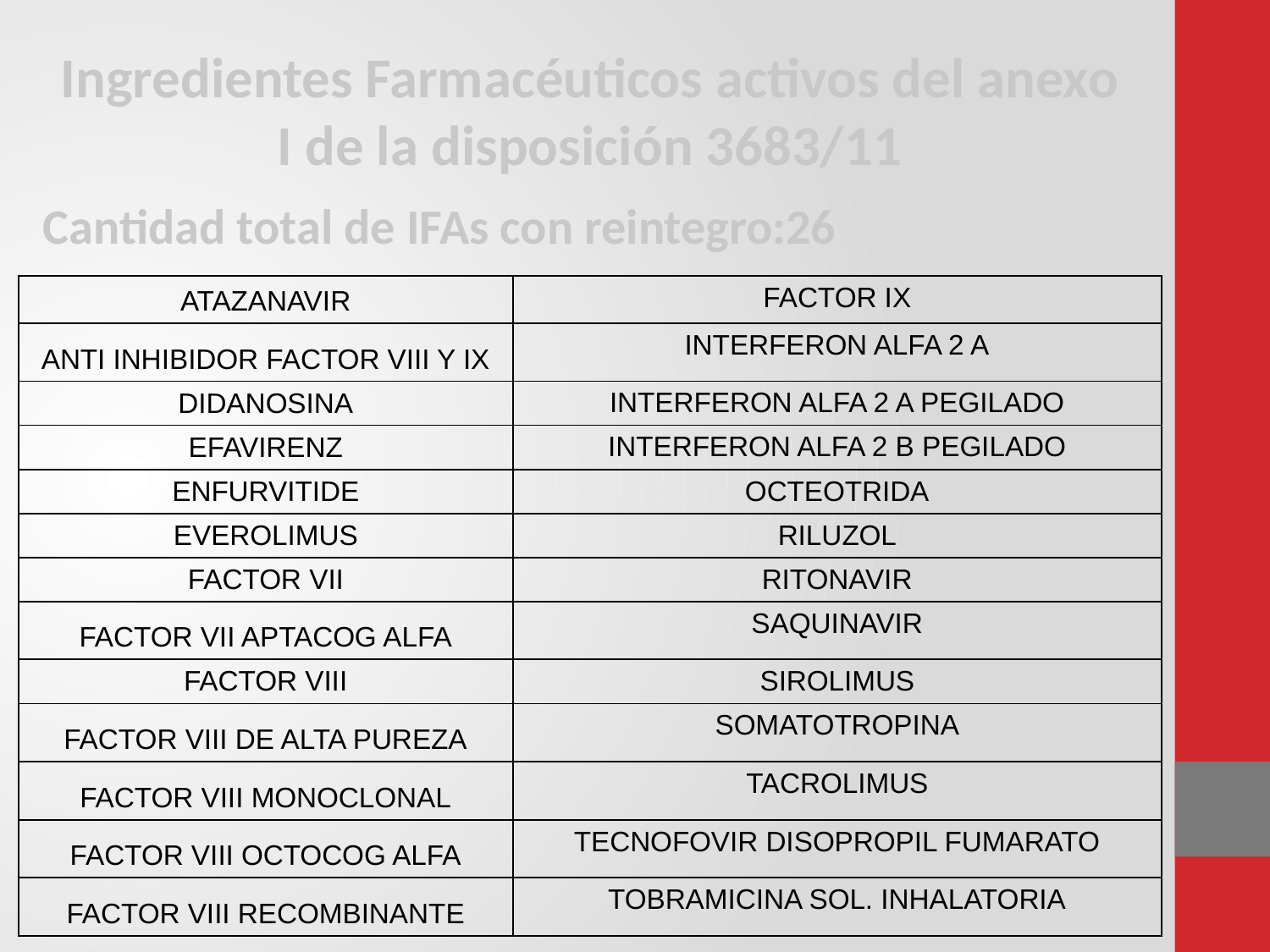

Ingredientes Farmacéuticos activos del anexo I de la disposición 3683/11
Cantidad total de IFAs con reintegro:26
| ATAZANAVIR | FACTOR IX |
| --- | --- |
| ANTI INHIBIDOR FACTOR VIII Y IX | INTERFERON ALFA 2 A |
| DIDANOSINA | INTERFERON ALFA 2 A PEGILADO |
| EFAVIRENZ | INTERFERON ALFA 2 B PEGILADO |
| ENFURVITIDE | OCTEOTRIDA |
| EVEROLIMUS | RILUZOL |
| FACTOR VII | RITONAVIR |
| FACTOR VII APTACOG ALFA | SAQUINAVIR |
| FACTOR VIII | SIROLIMUS |
| FACTOR VIII DE ALTA PUREZA | SOMATOTROPINA |
| FACTOR VIII MONOCLONAL | TACROLIMUS |
| FACTOR VIII OCTOCOG ALFA | TECNOFOVIR DISOPROPIL FUMARATO |
| FACTOR VIII RECOMBINANTE | TOBRAMICINA SOL. INHALATORIA |